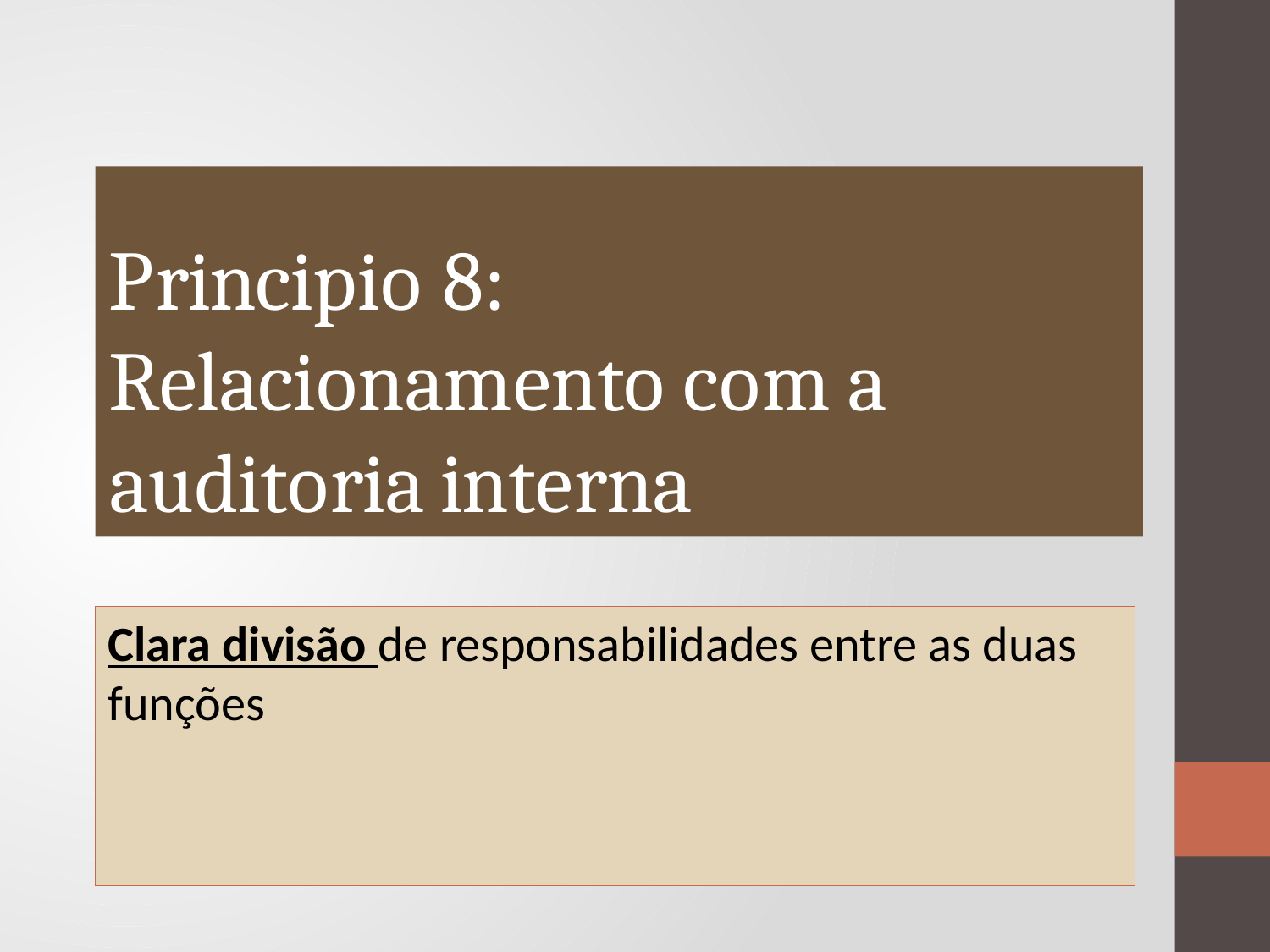

# Principio 8: Relacionamento com a auditoria interna
Clara divisão de responsabilidades entre as duas funções